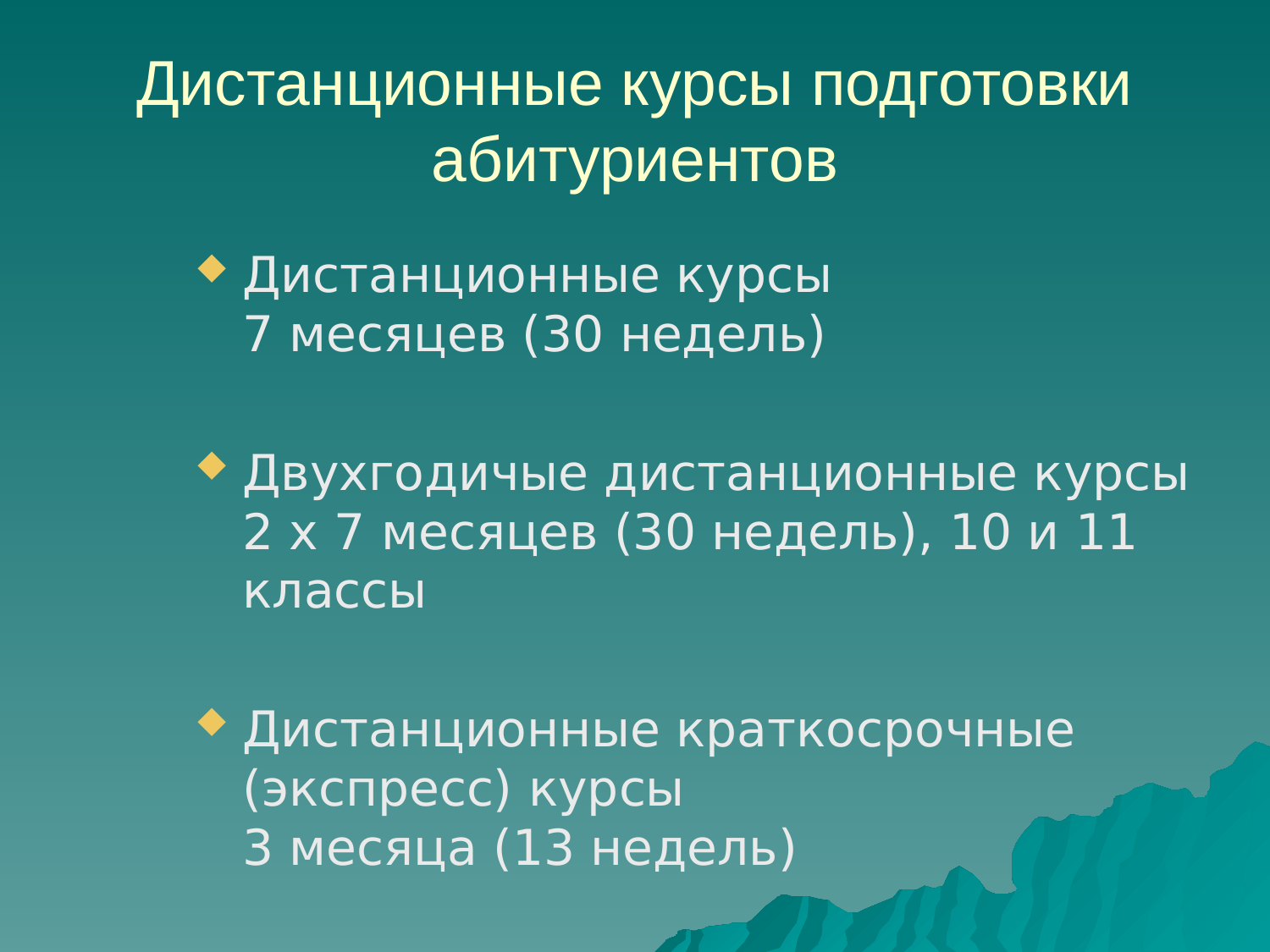

# Дистанционные курсы подготовки абитуриентов
Дистанционные курсы
7 месяцев (30 недель)

Двухгодичые дистанционные курсы
2 х 7 месяцев (30 недель), 10 и 11 классы

Дистанционные краткосрочные (экспресс) курсы
3 месяца (13 недель)